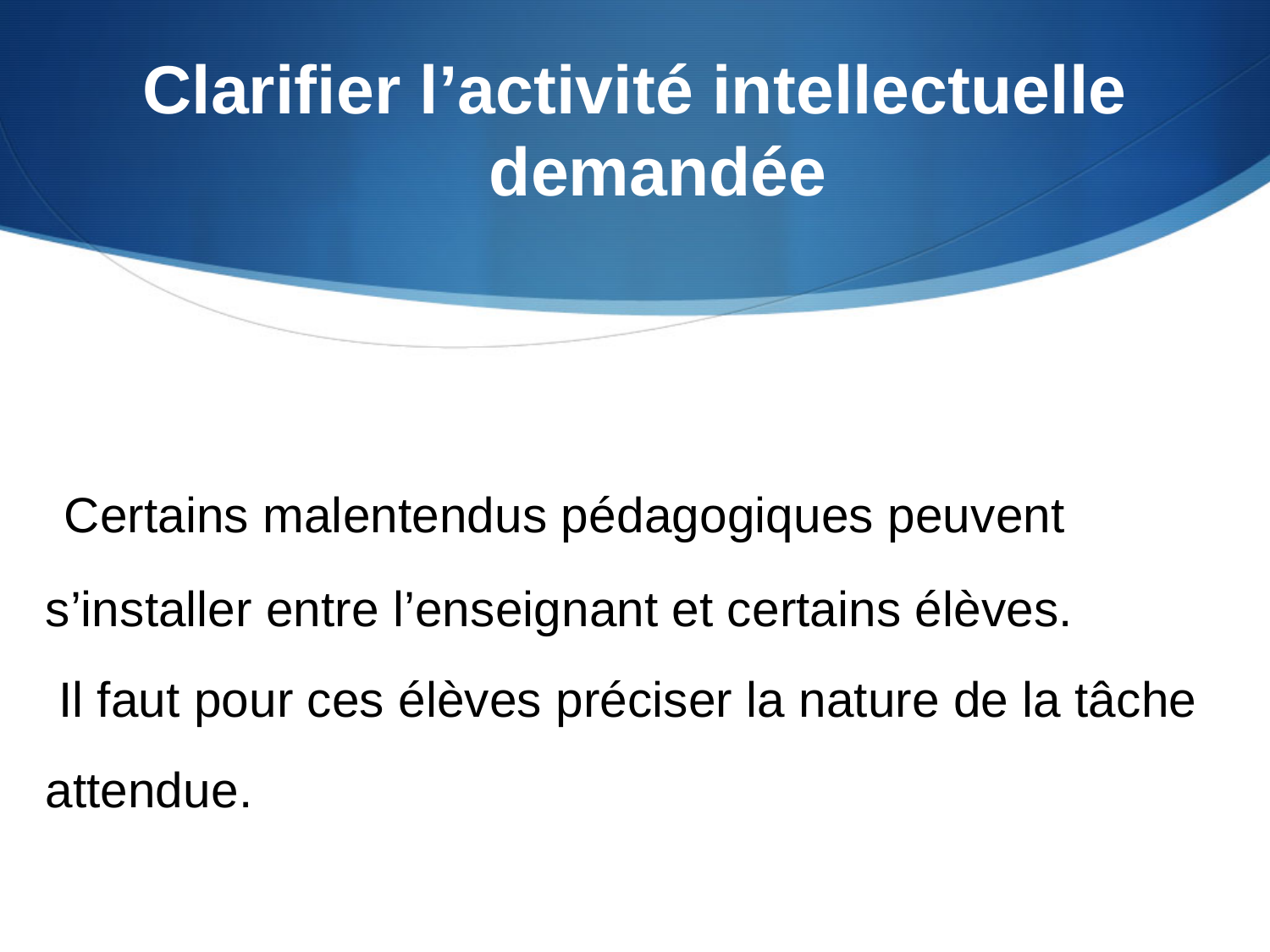

Clarifier l’activité intellectuelle demandée

 Certains malentendus pédagogiques peuvent
s’installer entre l’enseignant et certains élèves.
 Il faut pour ces élèves préciser la nature de la tâche
attendue.